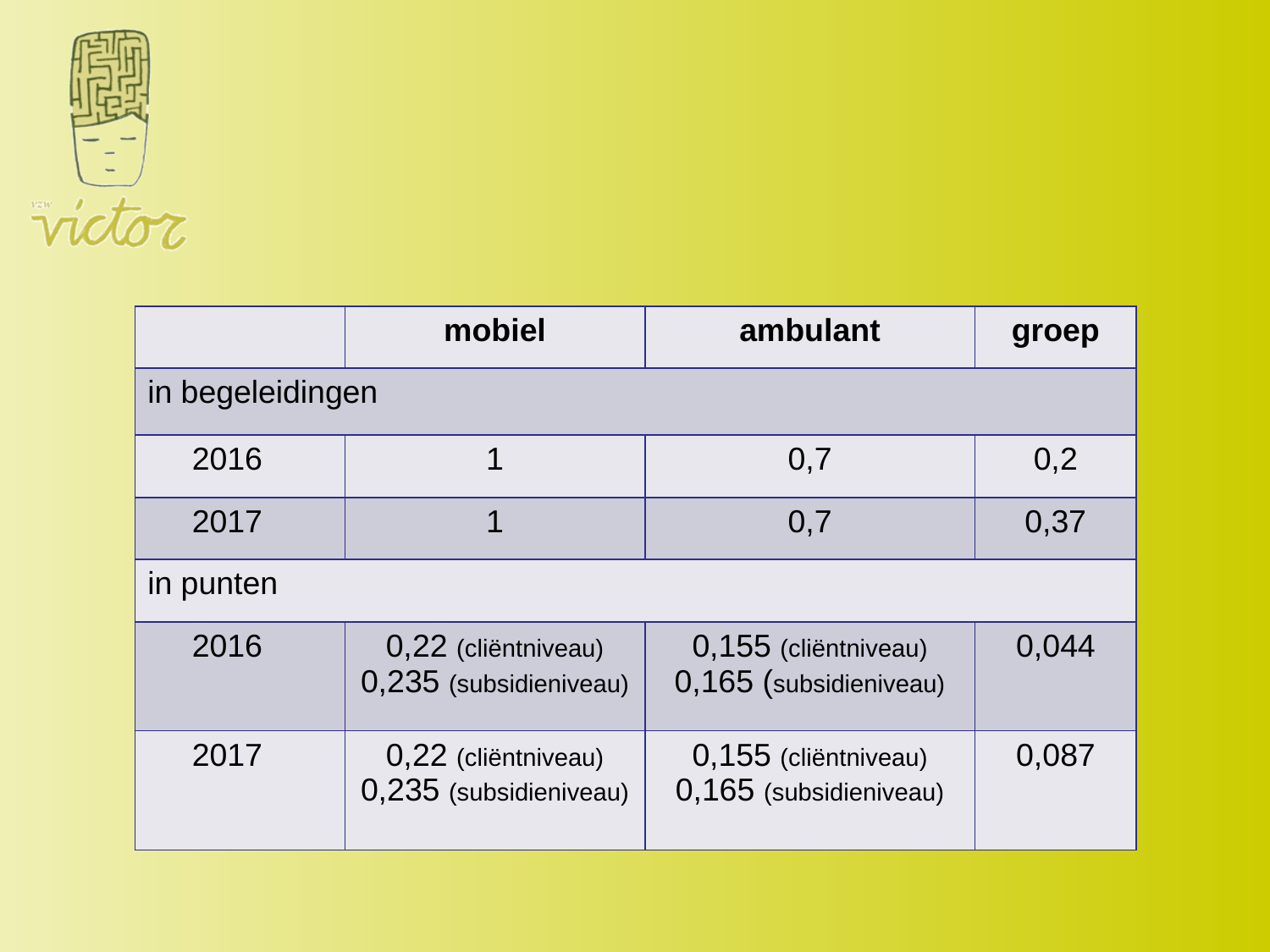

|  | mobiel | ambulant | groep |
| --- | --- | --- | --- |
| in begeleidingen |  |  |  |
| 2016 | 1 | 0,7 | 0,2 |
| 2017 | 1 | 0,7 | 0,37 |
| in punten |  |  |  |
| 2016 | 0,22 (cliëntniveau) 0,235 (subsidieniveau) | 0,155 (cliëntniveau) 0,165 (subsidieniveau) | 0,044 |
| 2017 | 0,22 (cliëntniveau) 0,235 (subsidieniveau) | 0,155 (cliëntniveau) 0,165 (subsidieniveau) | 0,087 |